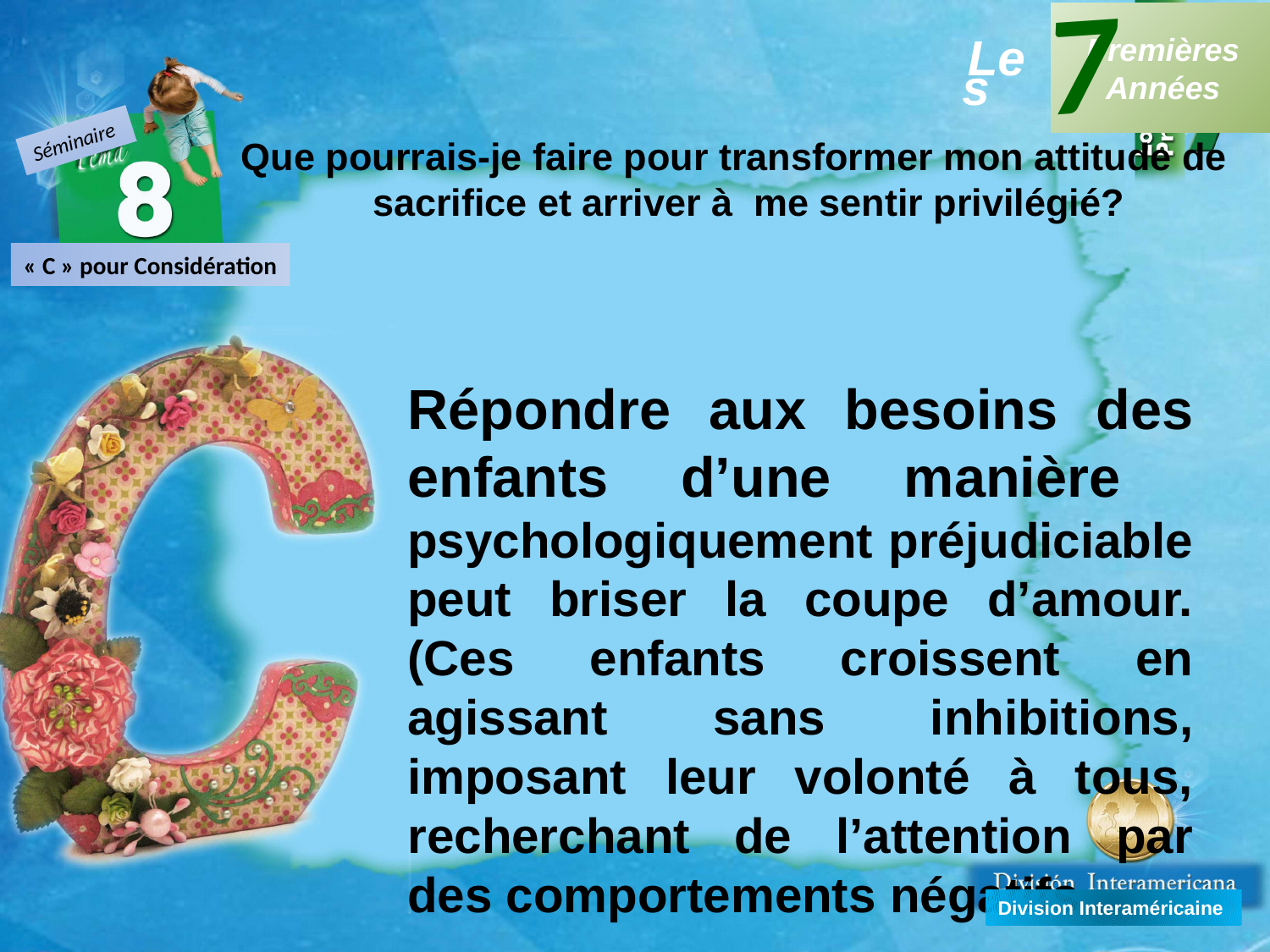

7
Premières
Années
Les
Séminaire
Que pourrais-je faire pour transformer mon attitude de sacrifice et arriver à  me sentir privilégié?

« C » pour Considération

	Répondre aux besoins des enfants d’une manière  psychologiquement préjudiciable peut briser la coupe d’amour. (Ces enfants croissent en agissant sans inhibitions, imposant leur volonté à tous, recherchant de l’attention par des comportements négatifs .

Division Interaméricaine